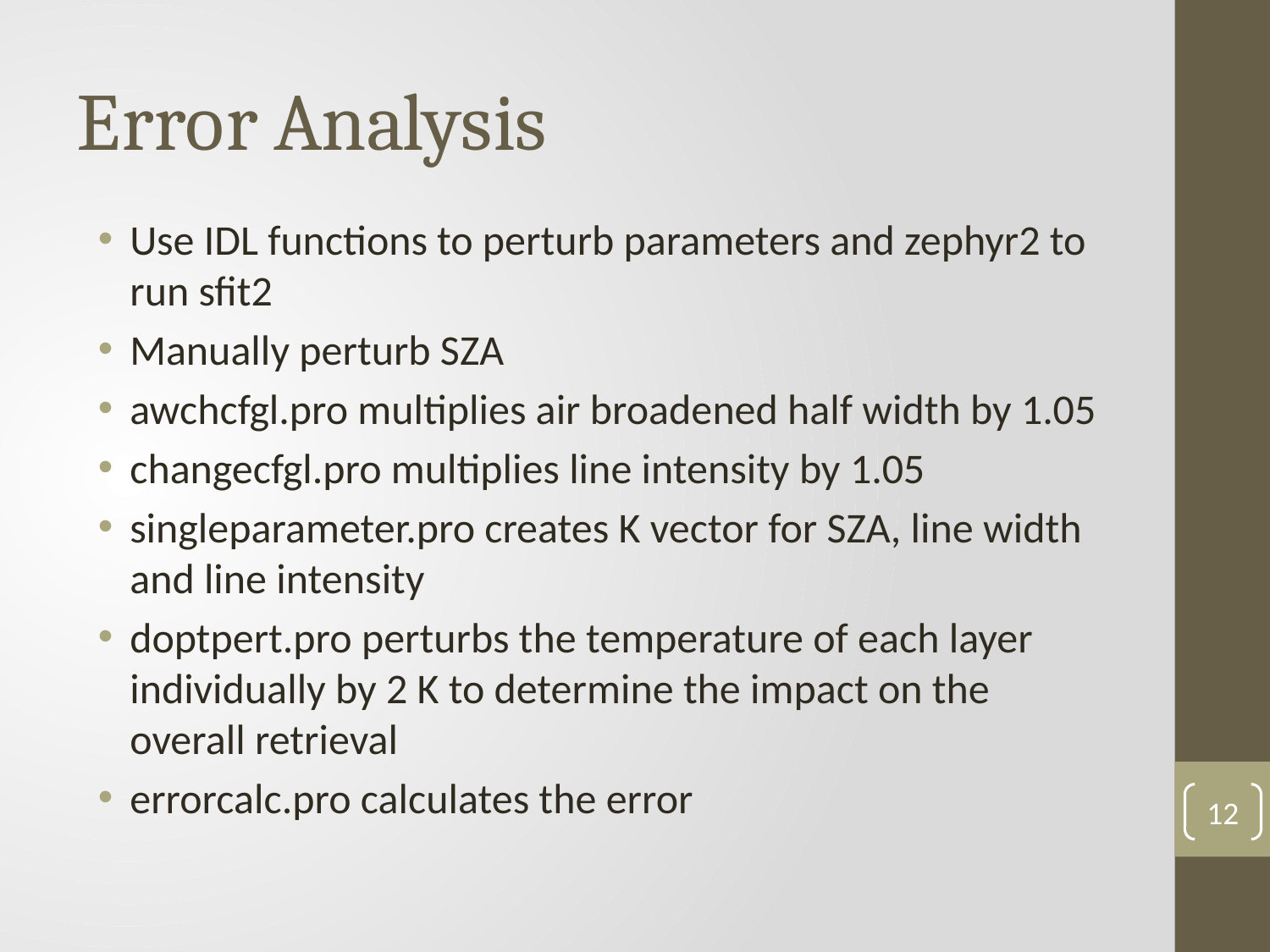

# Error Analysis
Use IDL functions to perturb parameters and zephyr2 to run sfit2
Manually perturb SZA
awchcfgl.pro multiplies air broadened half width by 1.05
changecfgl.pro multiplies line intensity by 1.05
singleparameter.pro creates K vector for SZA, line width and line intensity
doptpert.pro perturbs the temperature of each layer individually by 2 K to determine the impact on the overall retrieval
errorcalc.pro calculates the error
12